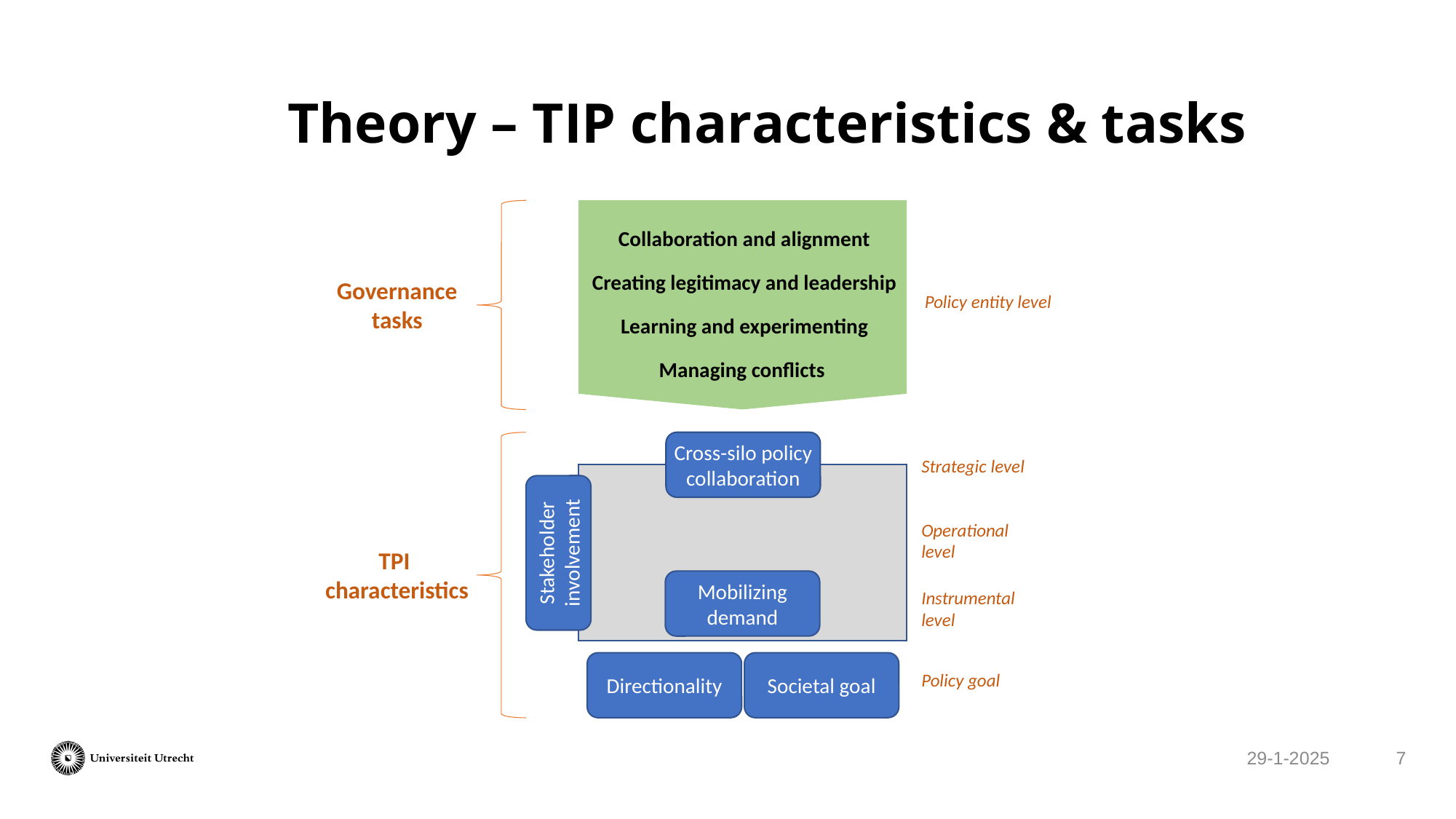

# Theory – TIP characteristics & tasks

Collaboration and alignment
Creating legitimacy and leadership
Learning and experimenting
Managing conflicts
Governance tasks
Policy entity level

Cross-silo policy collaboration
Strategic level

Operational
level
Stakeholder involvement
TPI
characteristics
Mobilizing demand
Instrumental
level
Directionality
Societal goal
Policy goal

7
29-1-2025